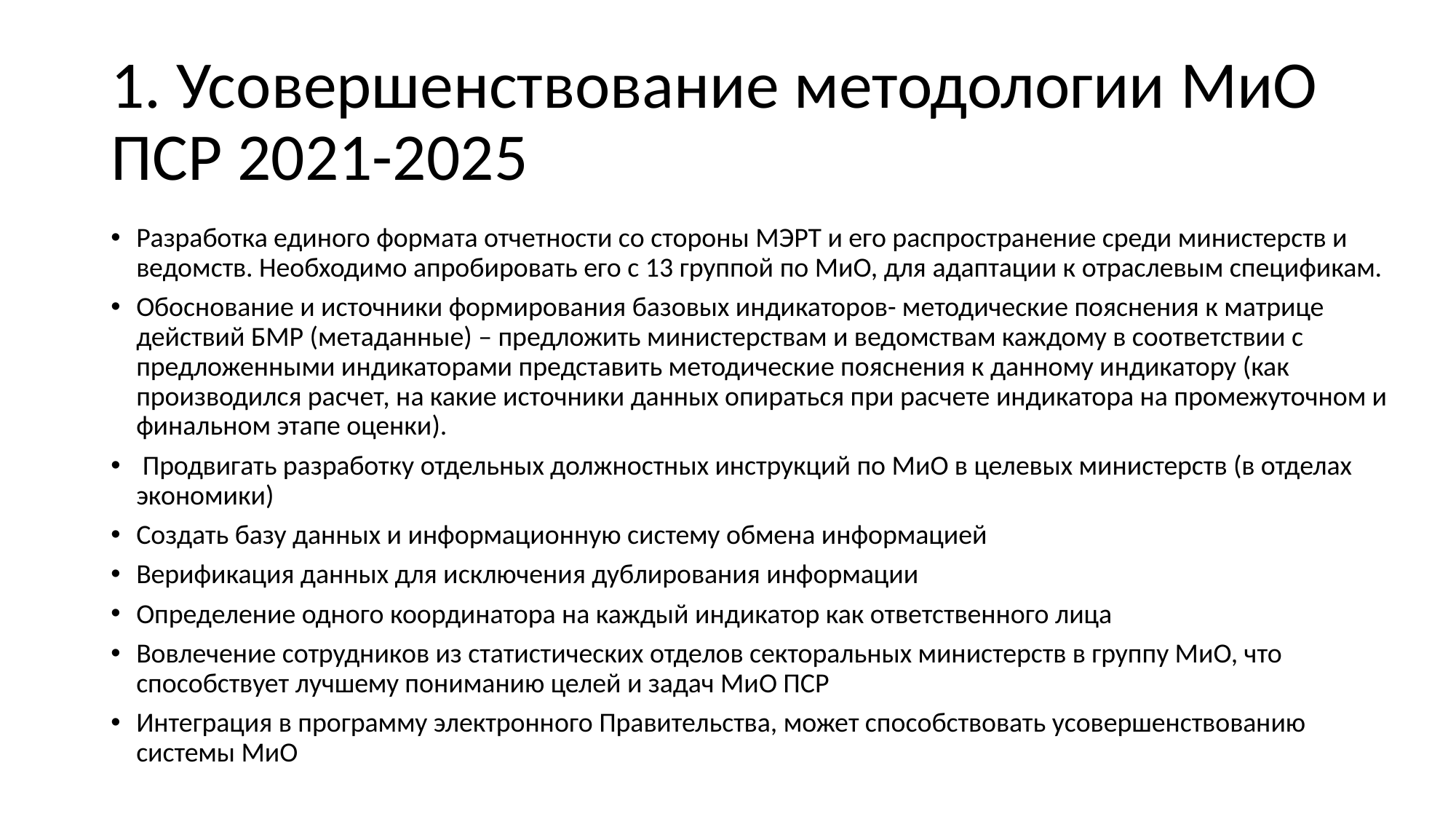

# 1. Усовершенствование методологии МиО ПСР 2021-2025
Разработка единого формата отчетности со стороны МЭРТ и его распространение среди министерств и ведомств. Необходимо апробировать его с 13 группой по МиО, для адаптации к отраслевым спецификам.
Обоснование и источники формирования базовых индикаторов- методические пояснения к матрице действий БМР (метаданные) – предложить министерствам и ведомствам каждому в соответствии с предложенными индикаторами представить методические пояснения к данному индикатору (как производился расчет, на какие источники данных опираться при расчете индикатора на промежуточном и финальном этапе оценки).
 Продвигать разработку отдельных должностных инструкций по МиО в целевых министерств (в отделах экономики)
Создать базу данных и информационную систему обмена информацией
Верификация данных для исключения дублирования информации
Определение одного координатора на каждый индикатор как ответственного лица
Вовлечение сотрудников из статистических отделов секторальных министерств в группу МиО, что способствует лучшему пониманию целей и задач МиО ПСР
Интеграция в программу электронного Правительства, может способствовать усовершенствованию системы МиО